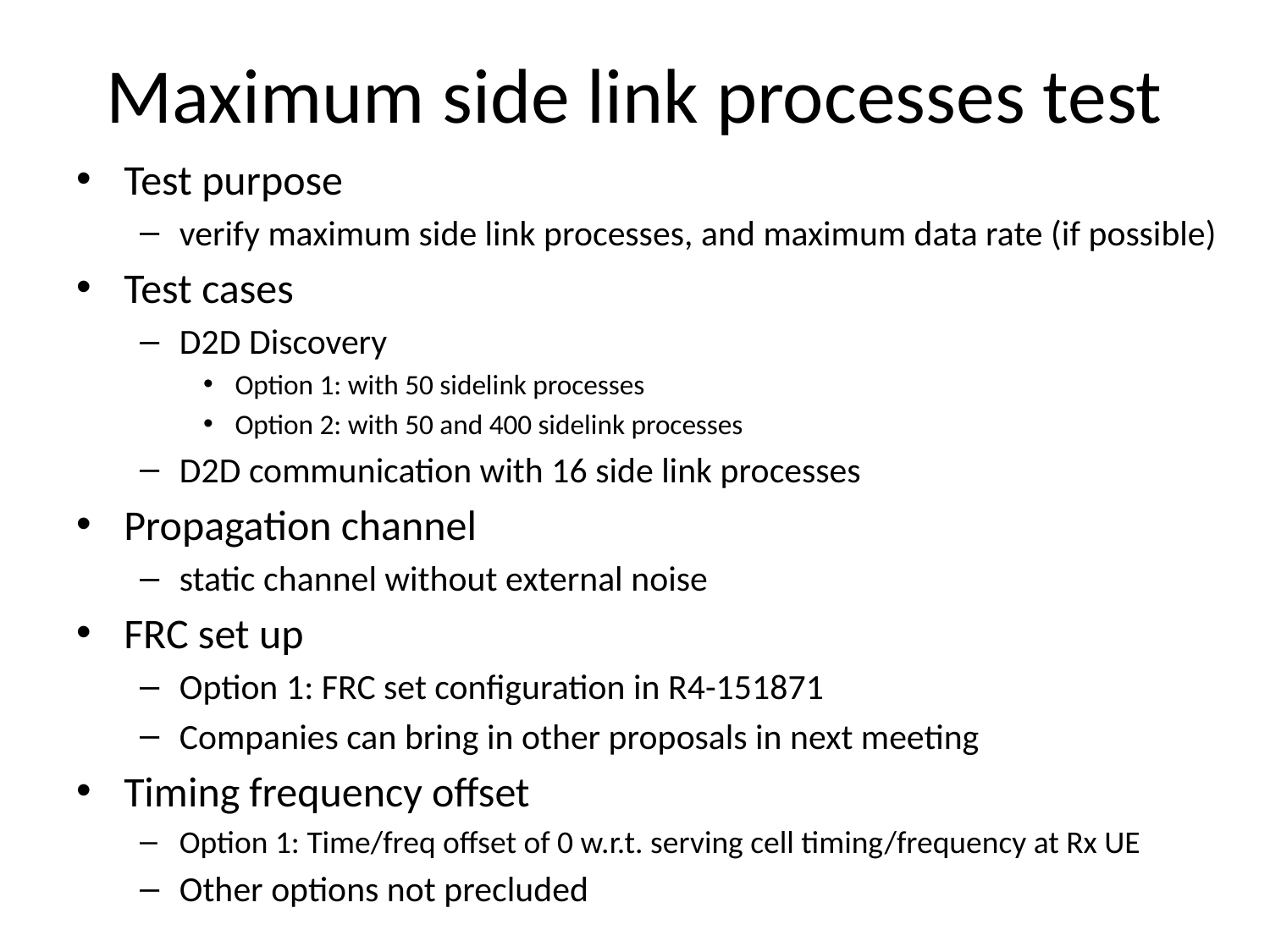

# Maximum side link processes test
Test purpose
verify maximum side link processes, and maximum data rate (if possible)
Test cases
D2D Discovery
Option 1: with 50 sidelink processes
Option 2: with 50 and 400 sidelink processes
D2D communication with 16 side link processes
Propagation channel
static channel without external noise
FRC set up
Option 1: FRC set configuration in R4-151871
Companies can bring in other proposals in next meeting
Timing frequency offset
Option 1: Time/freq offset of 0 w.r.t. serving cell timing/frequency at Rx UE
Other options not precluded